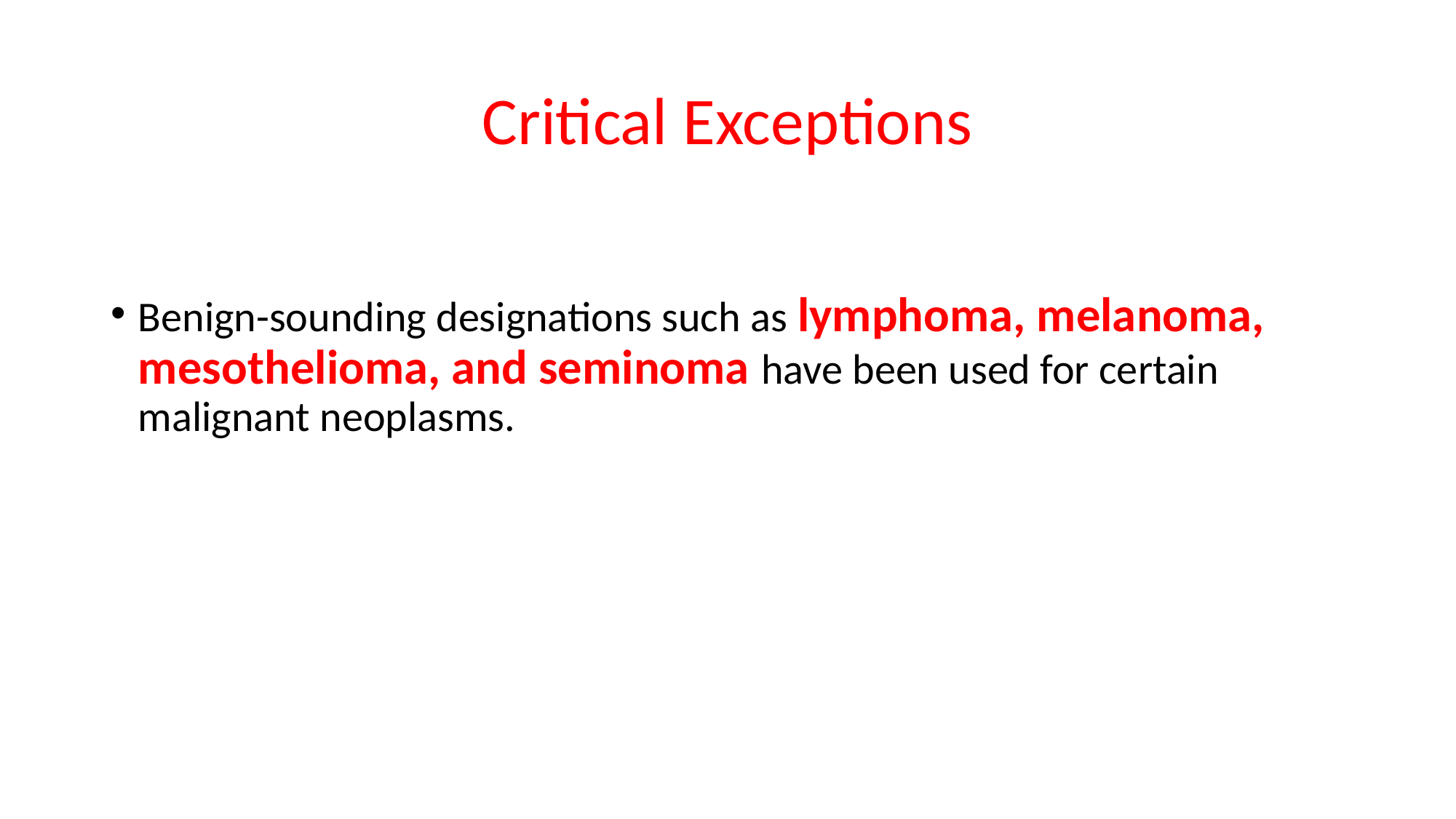

# Critical Exceptions

Benign-sounding designations such as lymphoma, melanoma, mesothelioma, and seminoma have been used for certain malignant neoplasms.